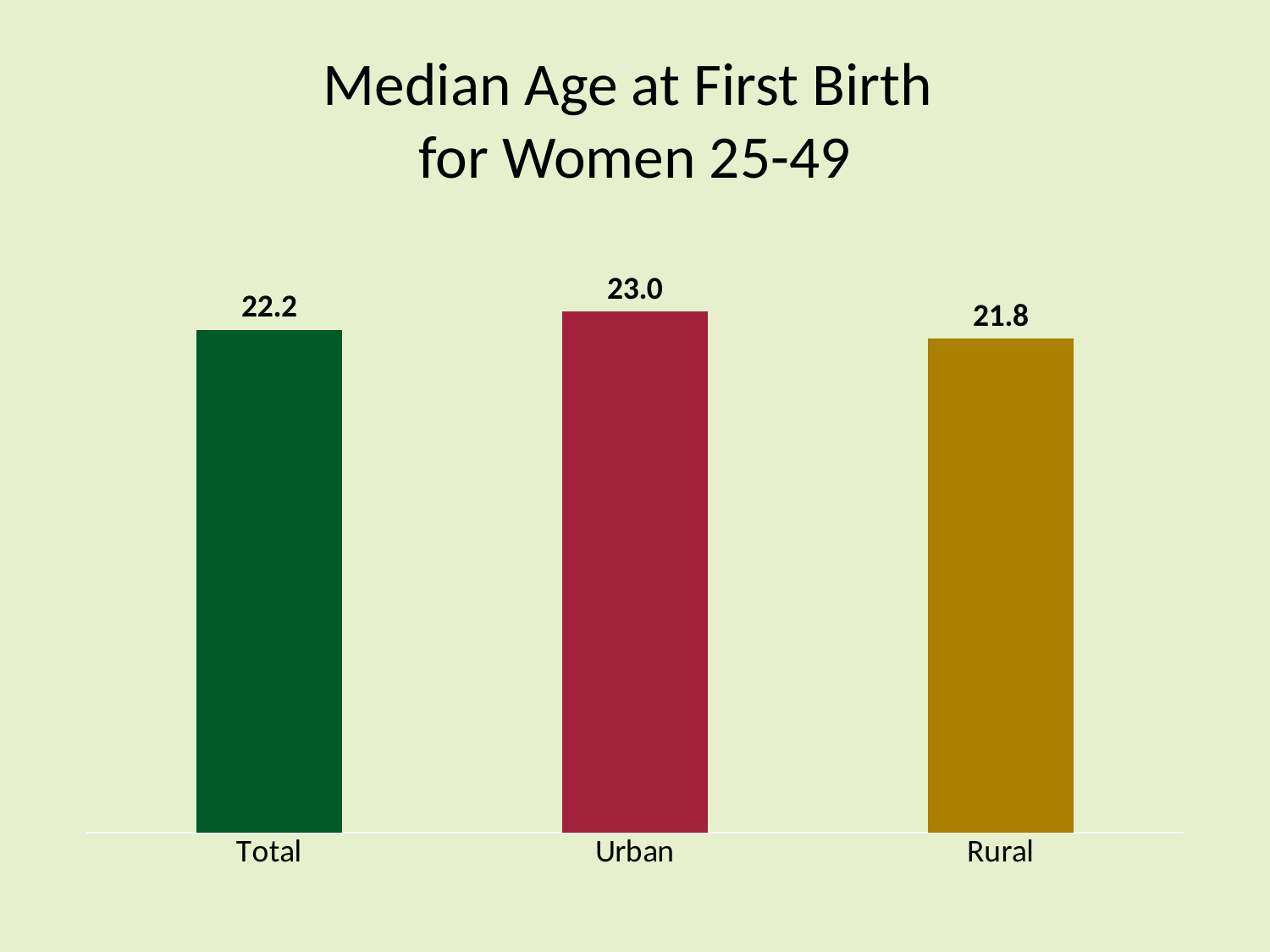

# Median Age at First Birth for Women 25-49

### Chart

| Category | Series 1 |
|---|---|
| Total | 22.2 |
| Urban | 23.0 |
| Rural | 21.8 |